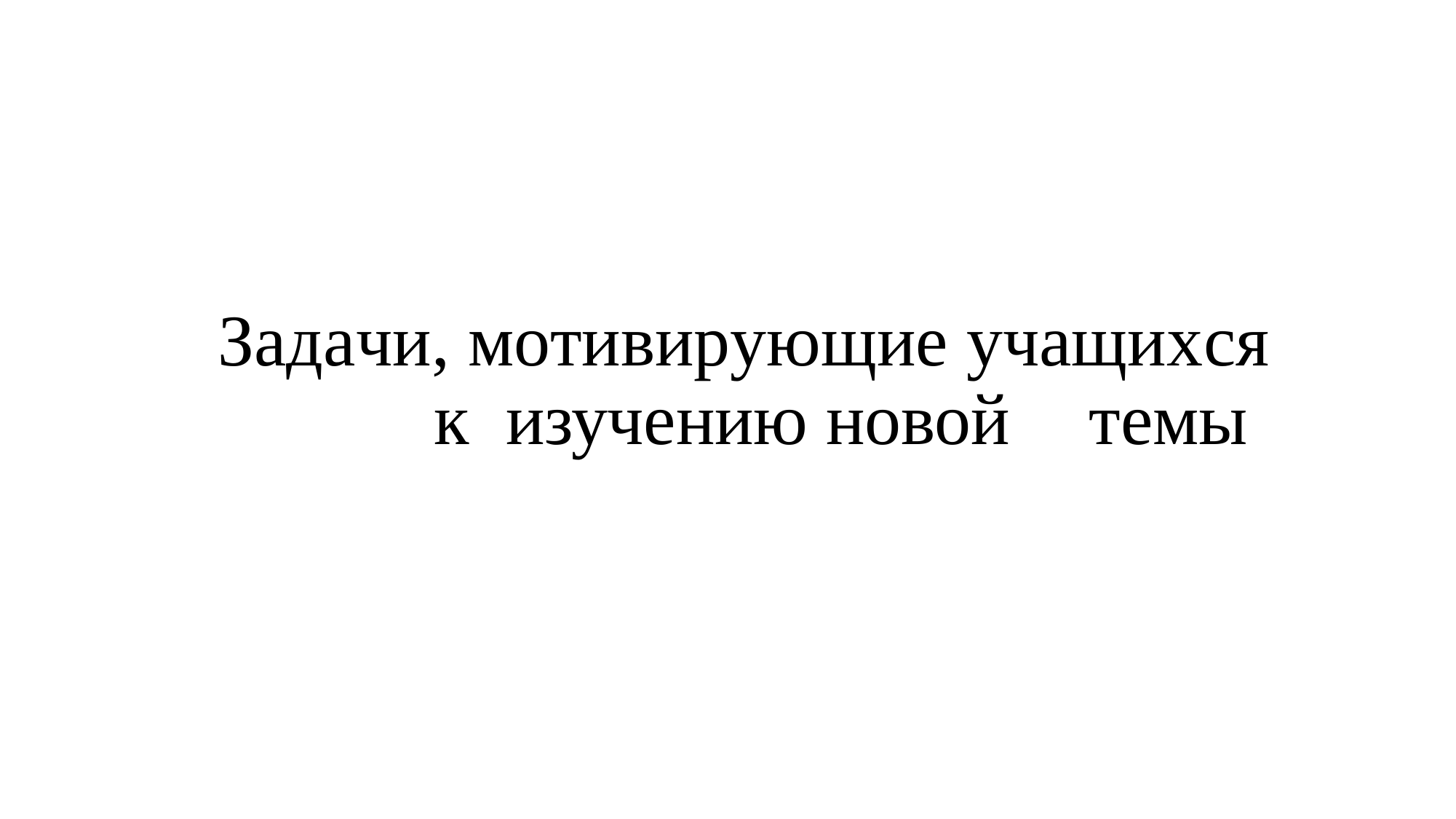

# Задачи, мотивирующие учащихся	к  изучению новой	темы